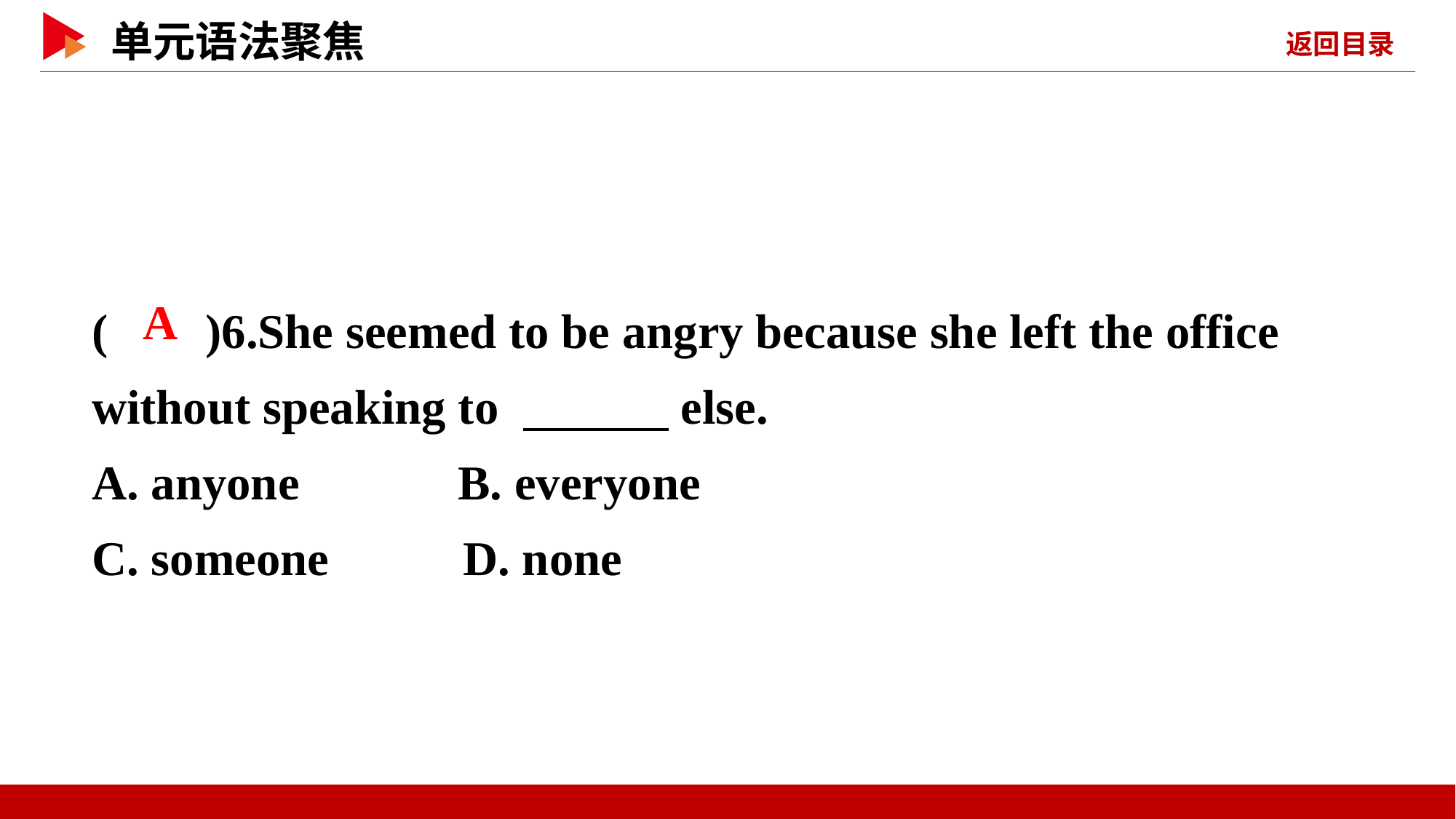

(        )6.She seemed to be angry because she left the office without speaking to 　　　else.
A. anyone             B. everyone
C. someone           D. none
   A